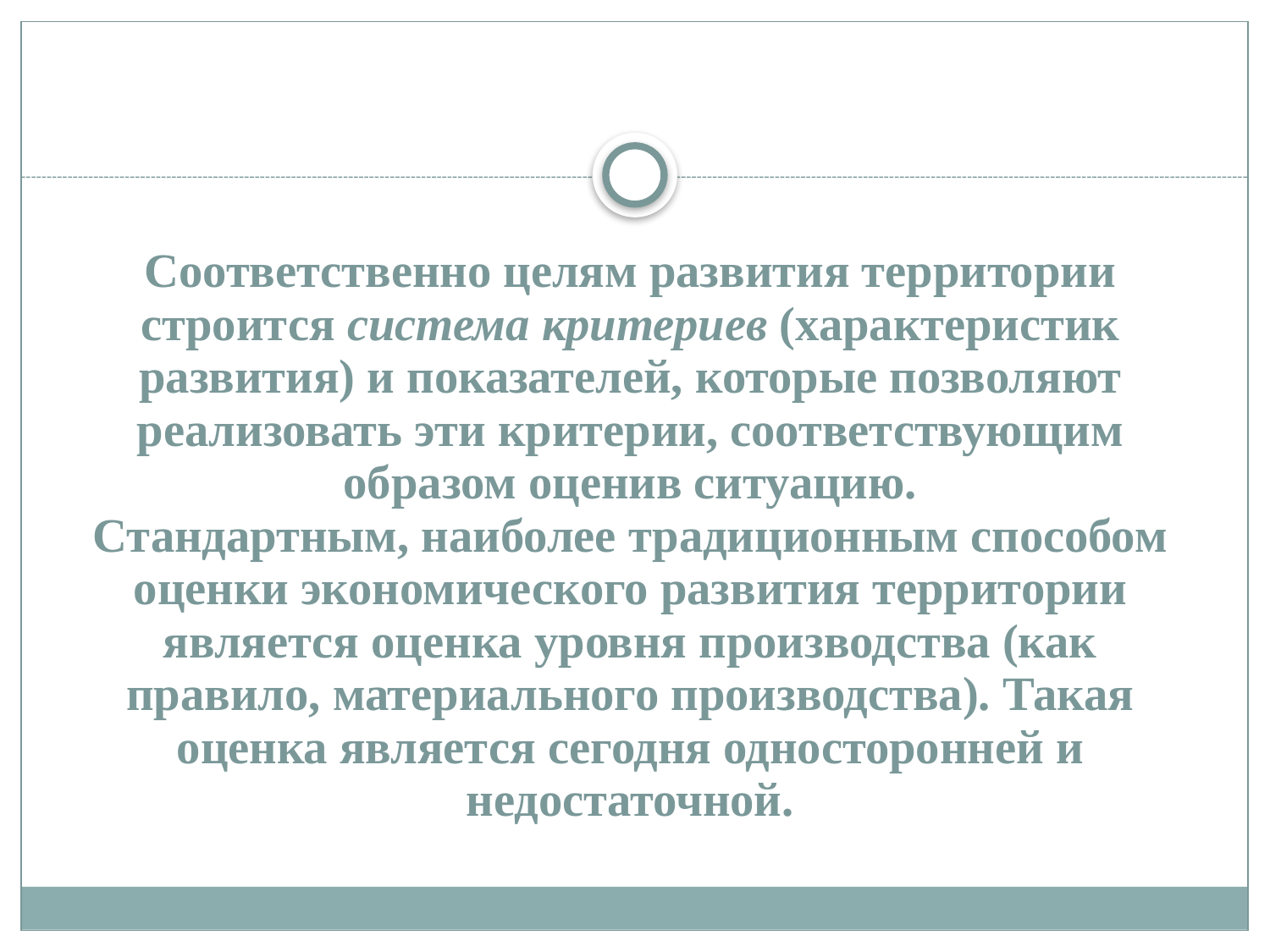

# Соответственно целям развития территории строится система критериев (характеристик развития) и показателей, которые позволяют реализовать эти критерии, соответствующим образом оценив ситуацию. Стандартным, наиболее традиционным способом оценки экономического развития территории является оценка уровня производства (как правило, материального производства). Такая оценка является сегодня односторонней и недостаточной.